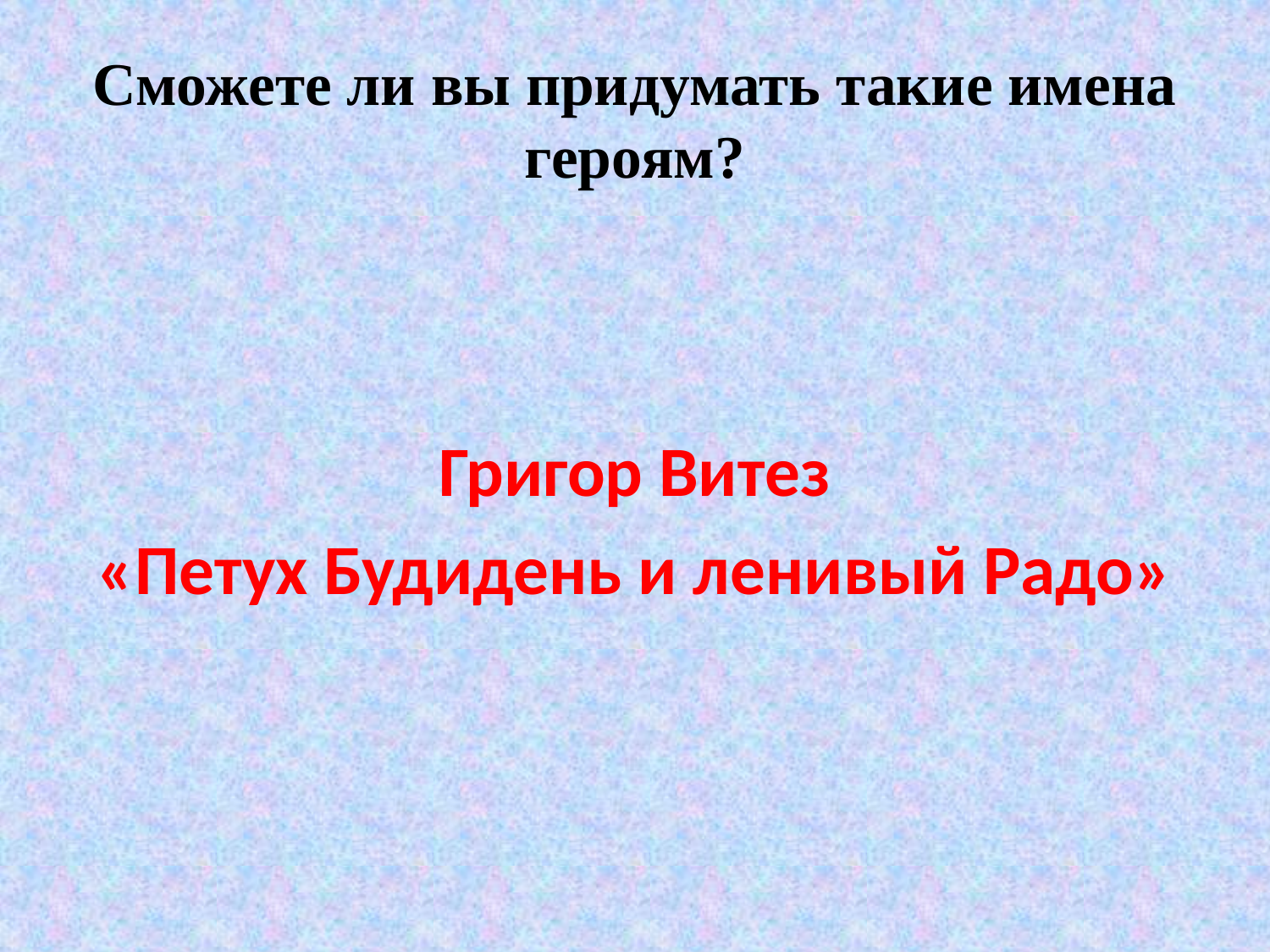

# Сможете ли вы придумать такие имена героям?

Григор Витез
«Петух Будидень и ленивый Радо»